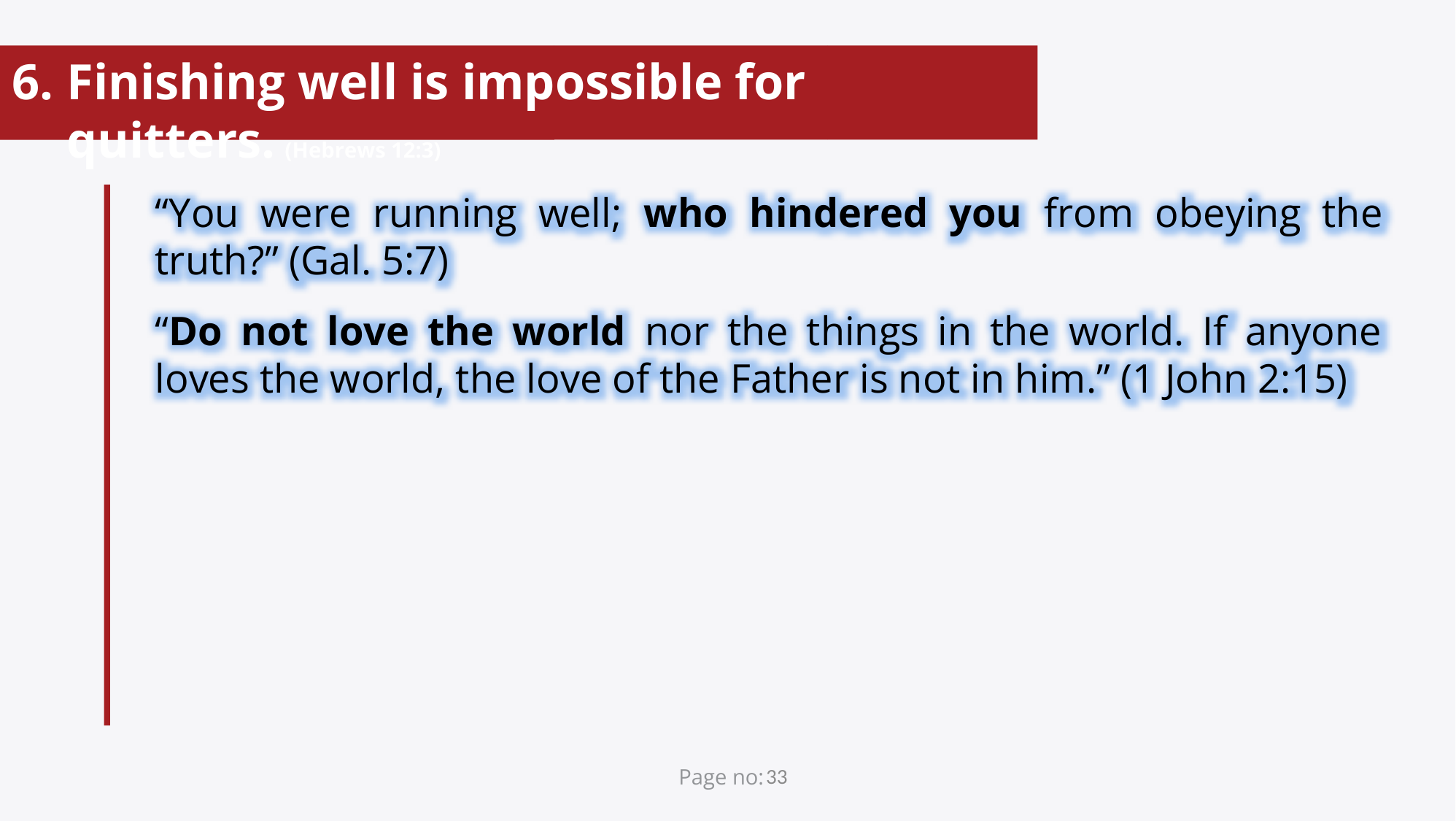

Finishing well is impossible for quitters. (Hebrews 12:3)

“You were running well; who hindered you from obeying the truth?” (Gal. 5:7)
“Do not love the world nor the things in the world. If anyone loves the world, the love of the Father is not in him.” (1 John 2:15)